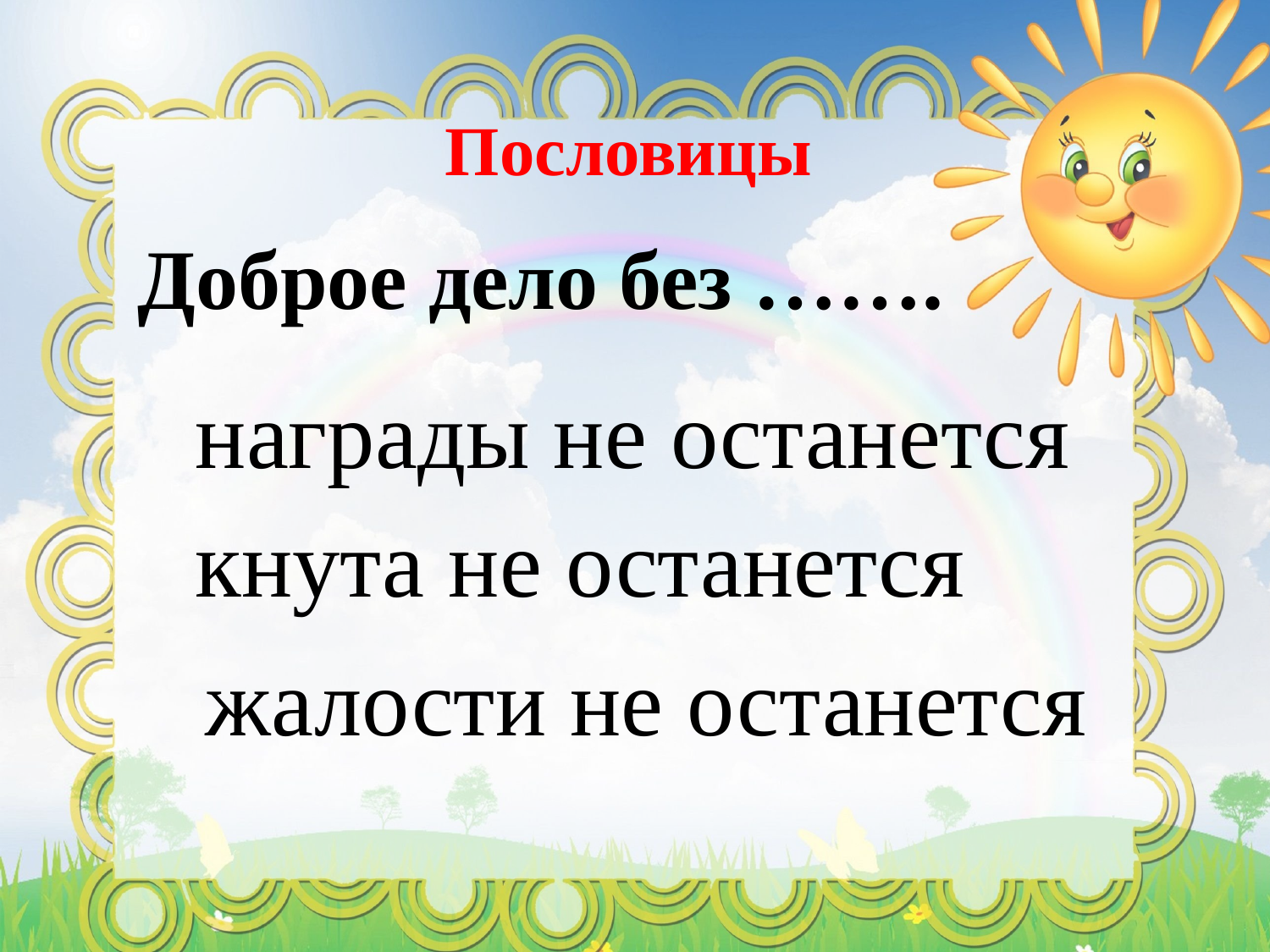

# Пословицы
Доброе дело без …….
награды не останется
кнута не останется
жалости не останется